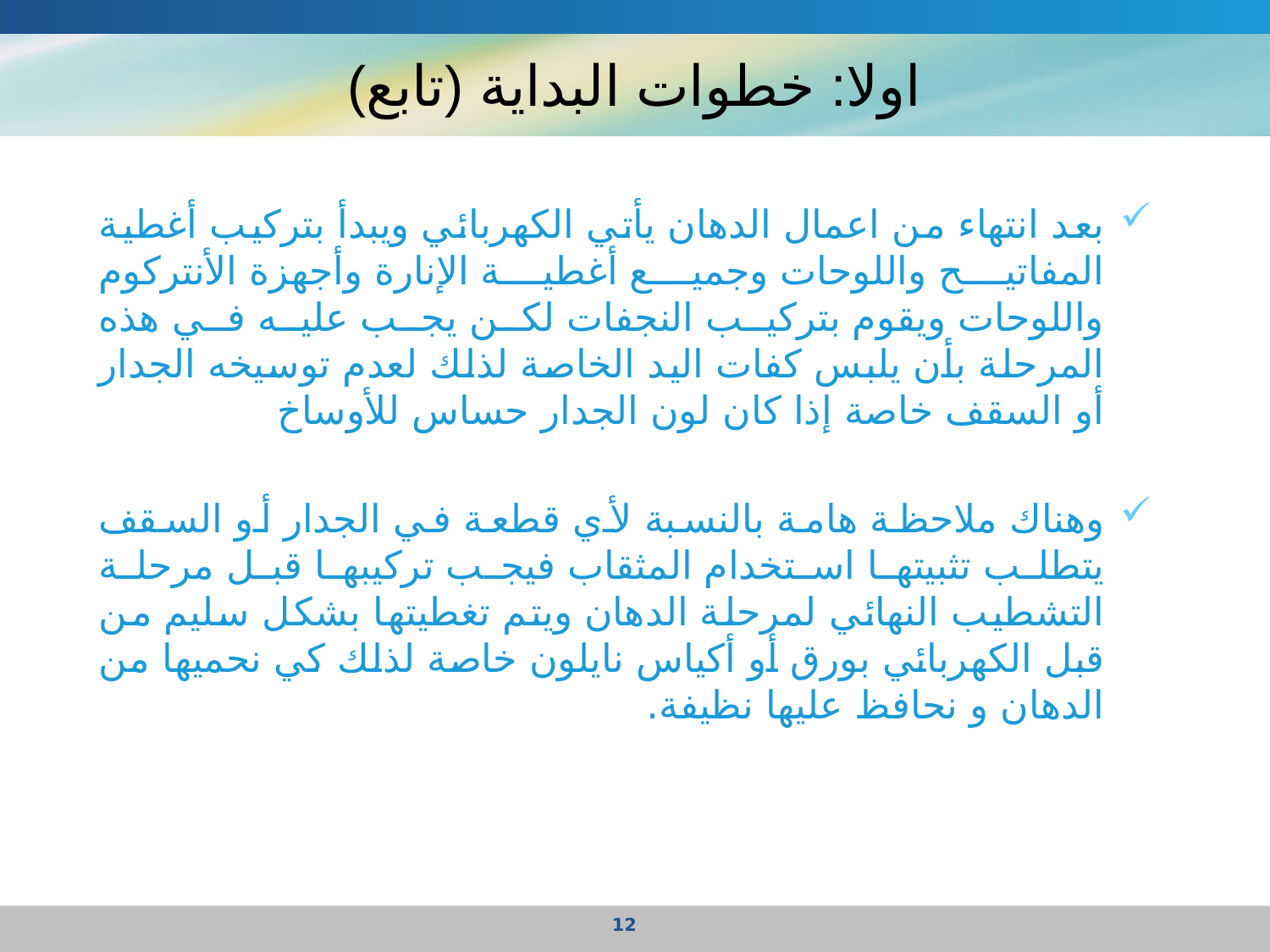

# اولا: خطوات البداية (تابع)
بعد انتهاء من اعمال الدهان يأتي الكهربائي ويبدأ بتركيب أغطية المفاتيح واللوحات وجميع أغطية الإنارة وأجهزة الأنتركوم واللوحات ويقوم بتركيب النجفات لكن يجب عليه في هذه المرحلة بأن يلبس كفات اليد الخاصة لذلك لعدم توسيخه الجدار أو السقف خاصة إذا كان لون الجدار حساس للأوساخ

وهناك ملاحظة هامة بالنسبة لأي قطعة في الجدار أو السقف يتطلب تثبيتها استخدام المثقاب فيجب تركيبها قبل مرحلة التشطيب النهائي لمرحلة الدهان ويتم تغطيتها بشكل سليم من قبل الكهربائي بورق أو أكياس نايلون خاصة لذلك كي نحميها من الدهان و نحافظ عليها نظيفة.

12